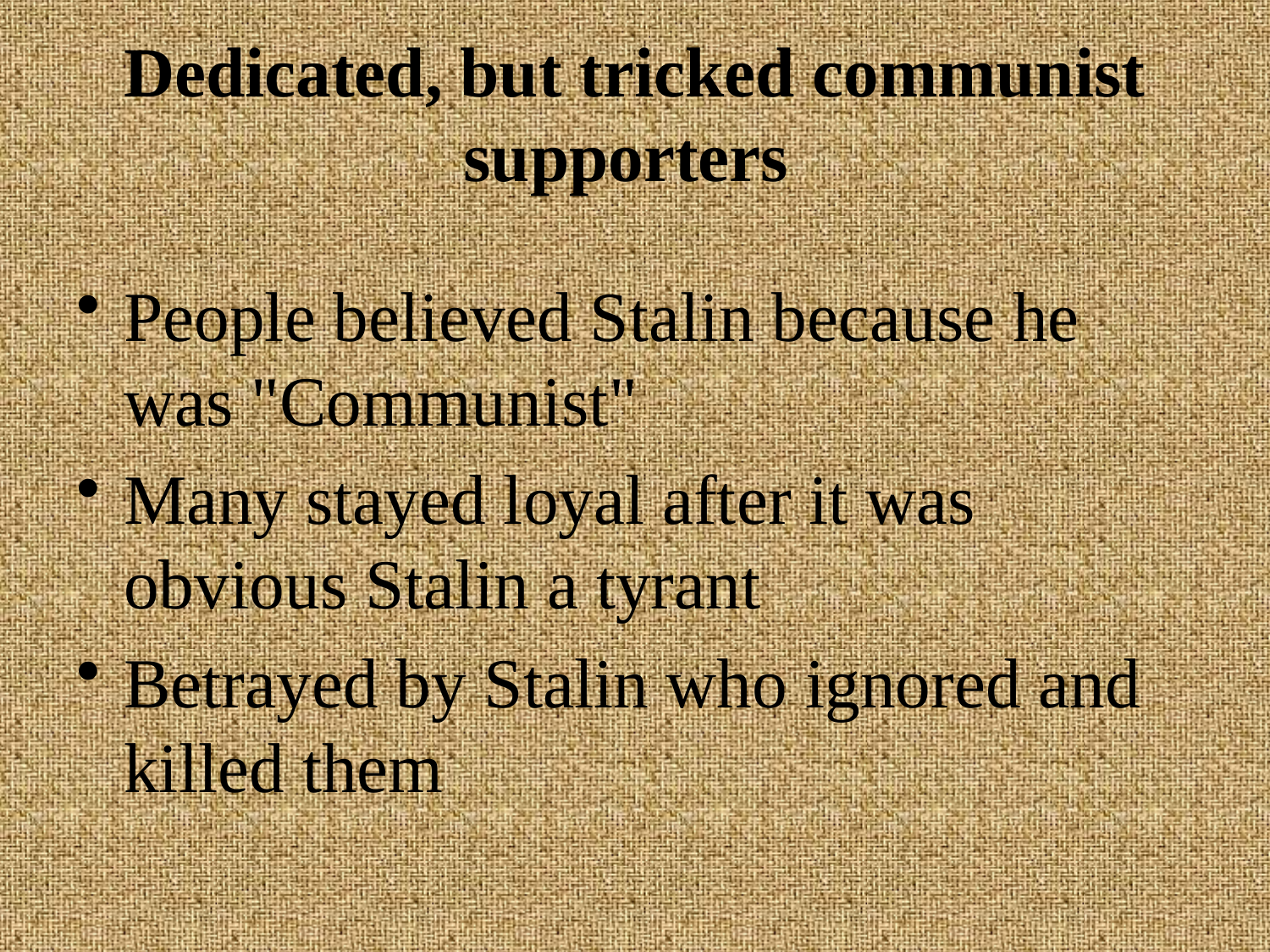

# Dedicated, but tricked communist supporters
People believed Stalin because he was "Communist"
Many stayed loyal after it was obvious Stalin a tyrant
Betrayed by Stalin who ignored and killed them